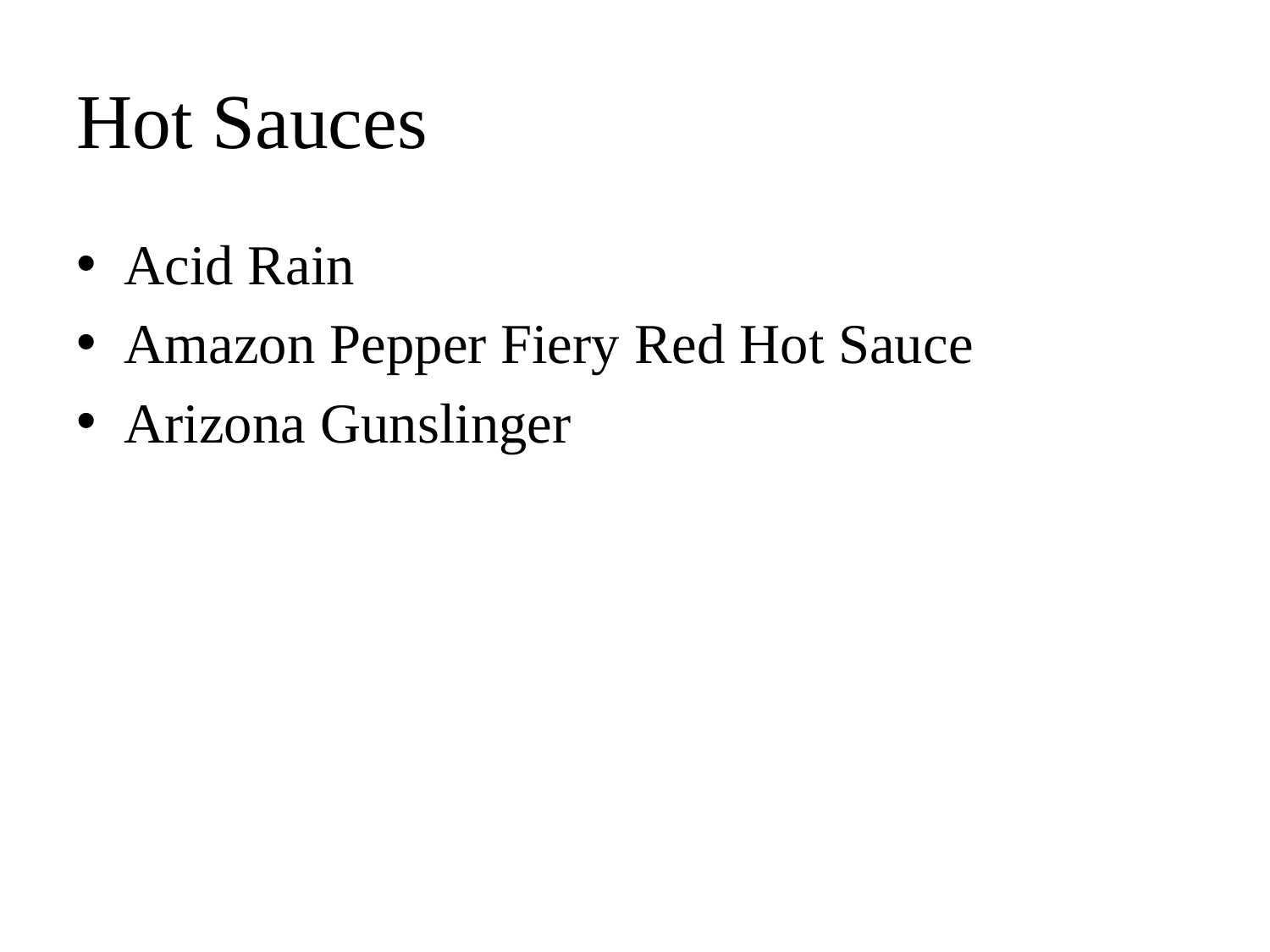

# Hot Sauces
Acid Rain
Amazon Pepper Fiery Red Hot Sauce
Arizona Gunslinger